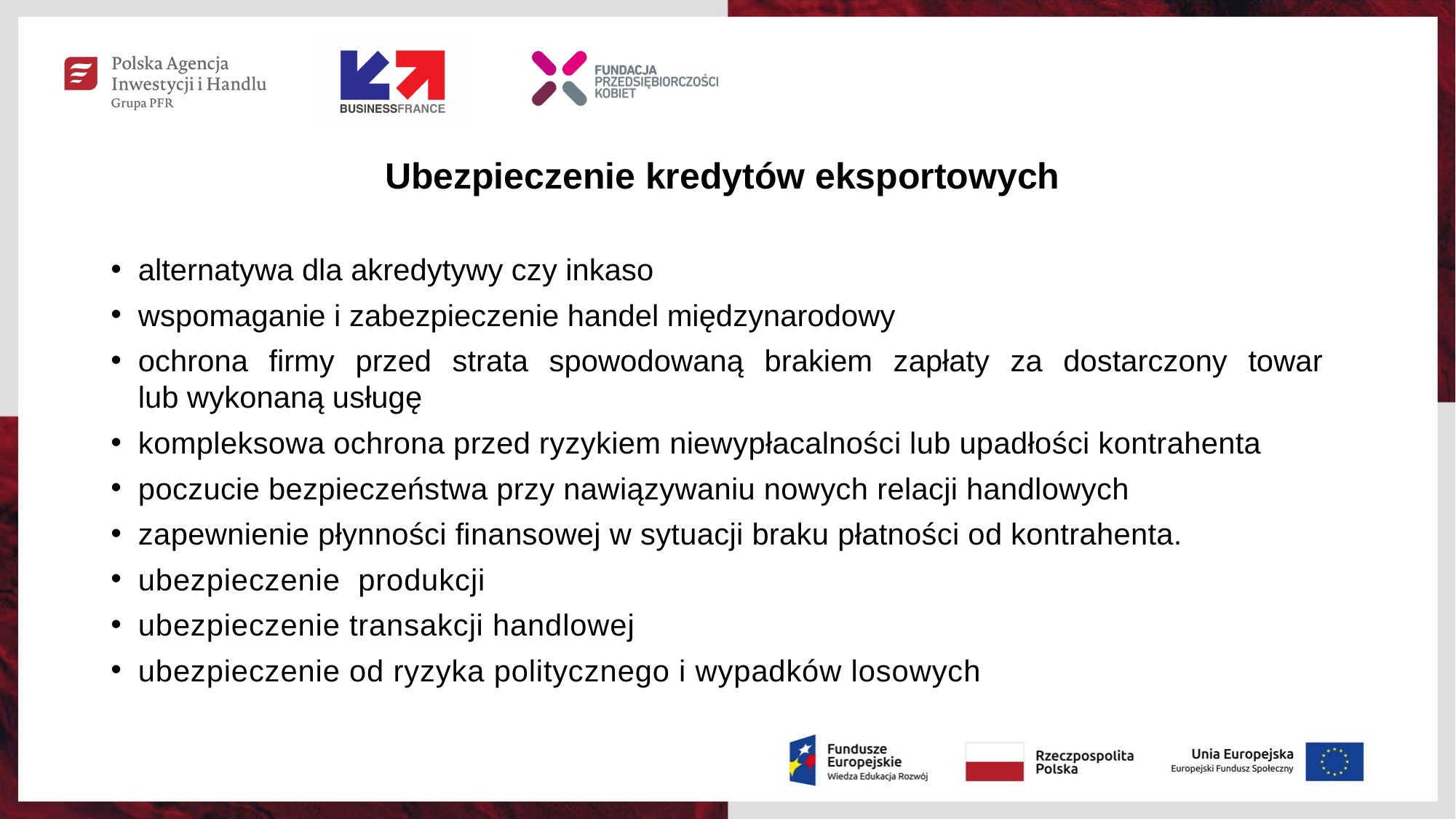

# Ubezpieczenie kredytów eksportowych
alternatywa dla akredytywy czy inkaso
wspomaganie i zabezpieczenie handel międzynarodowy
ochrona firmy przed strata spowodowaną brakiem zapłaty za dostarczony towar
lub wykonaną usługę
kompleksowa ochrona przed ryzykiem niewypłacalności lub upadłości kontrahenta
poczucie bezpieczeństwa przy nawiązywaniu nowych relacji handlowych
zapewnienie płynności finansowej w sytuacji braku płatności od kontrahenta.
ubezpieczenie  produkcji
ubezpieczenie transakcji handlowej
ubezpieczenie od ryzyka politycznego i wypadków losowych